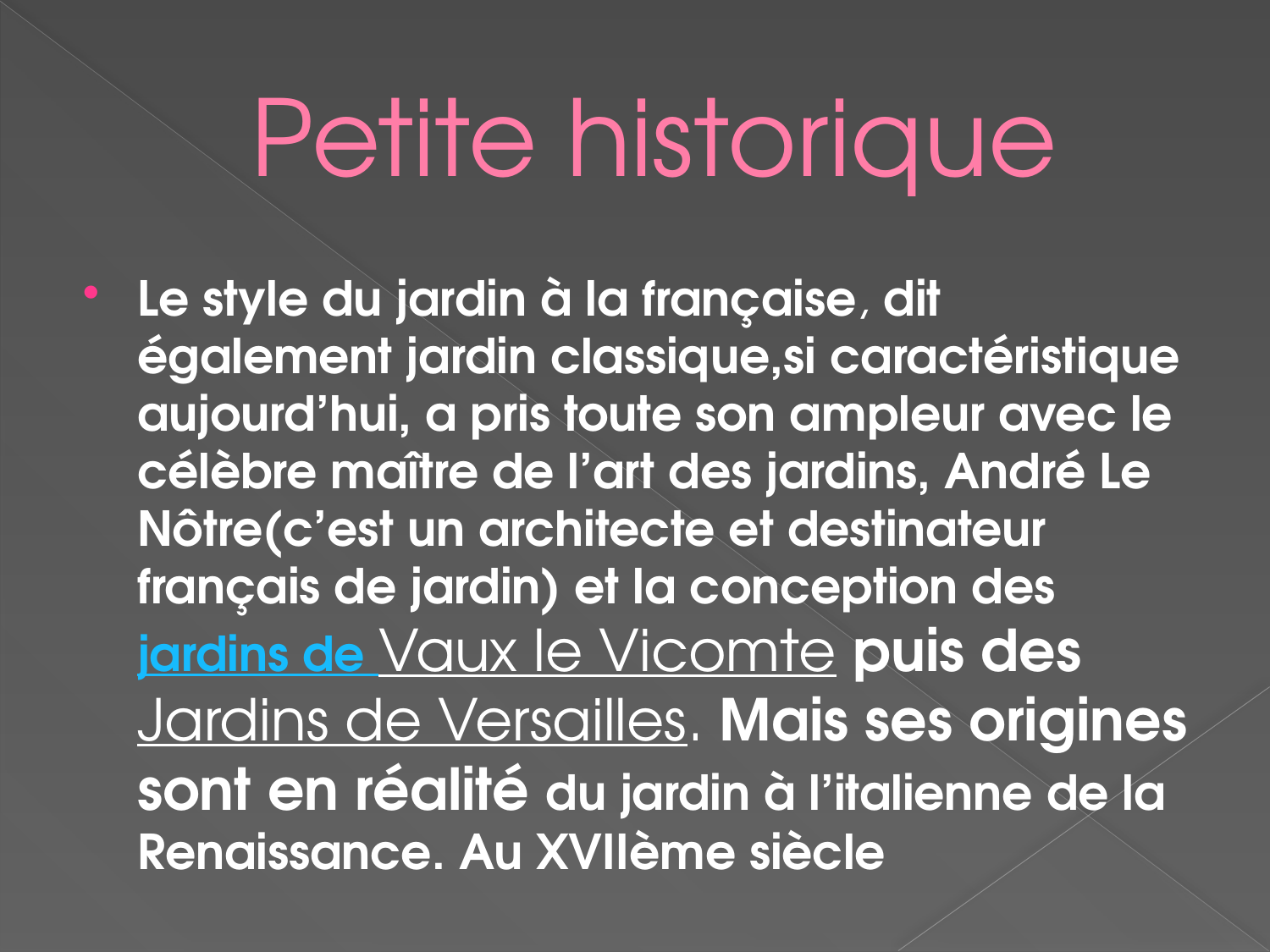

# Petite historique
Le style du jardin à la française, dit également jardin classique,si caractéristique aujourd’hui, a pris toute son ampleur avec le célèbre maître de l’art des jardins, André Le Nôtre(c’est un architecte et destinateur  français de jardin) et la conception des jardins de Vaux le Vicomte puis des Jardins de Versailles. Mais ses origines sont en réalité du jardin à l’italienne de la Renaissance. Au XVIIème siècle